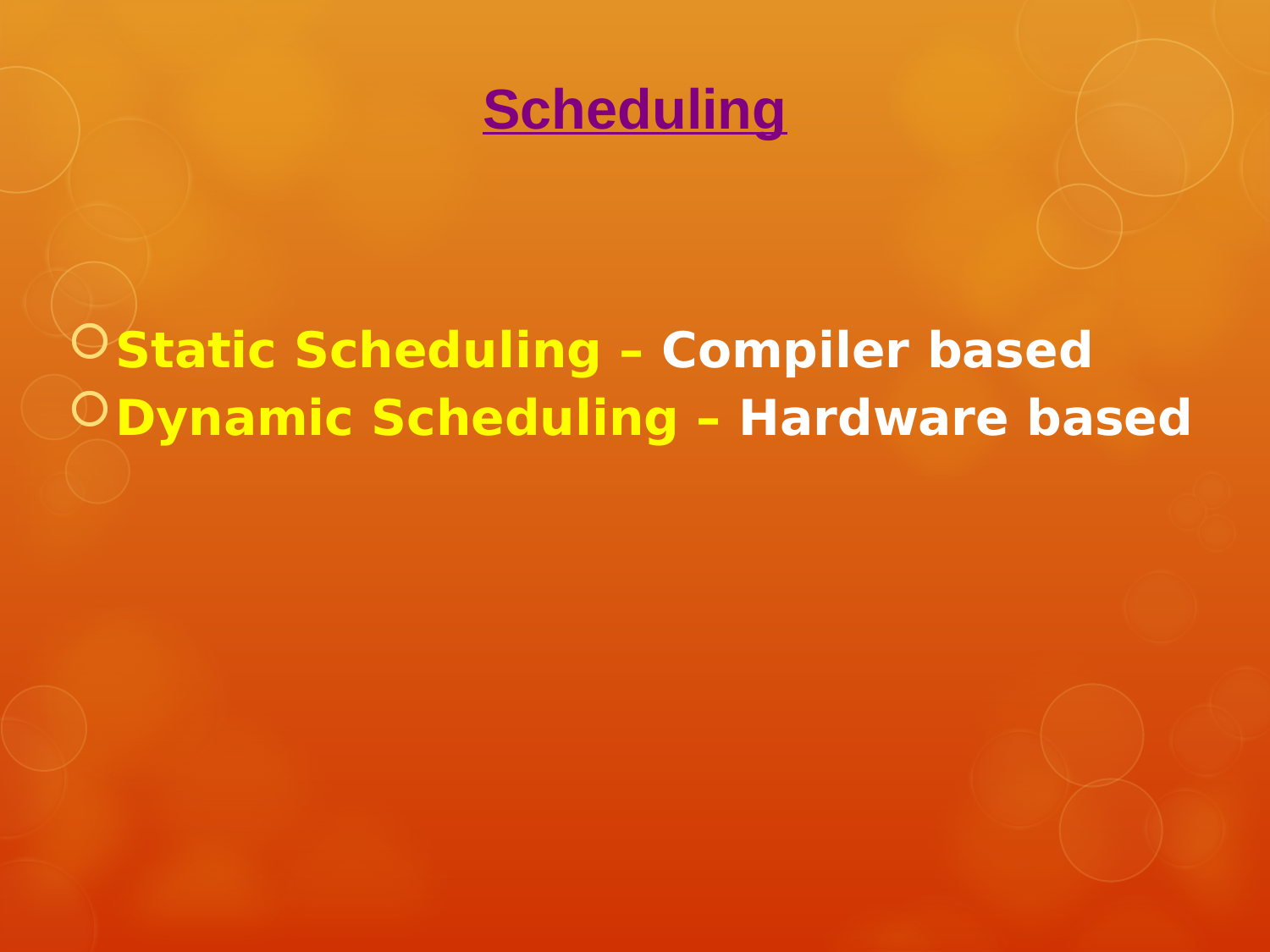

Scheduling

Static Scheduling – Compiler based
Dynamic Scheduling – Hardware based